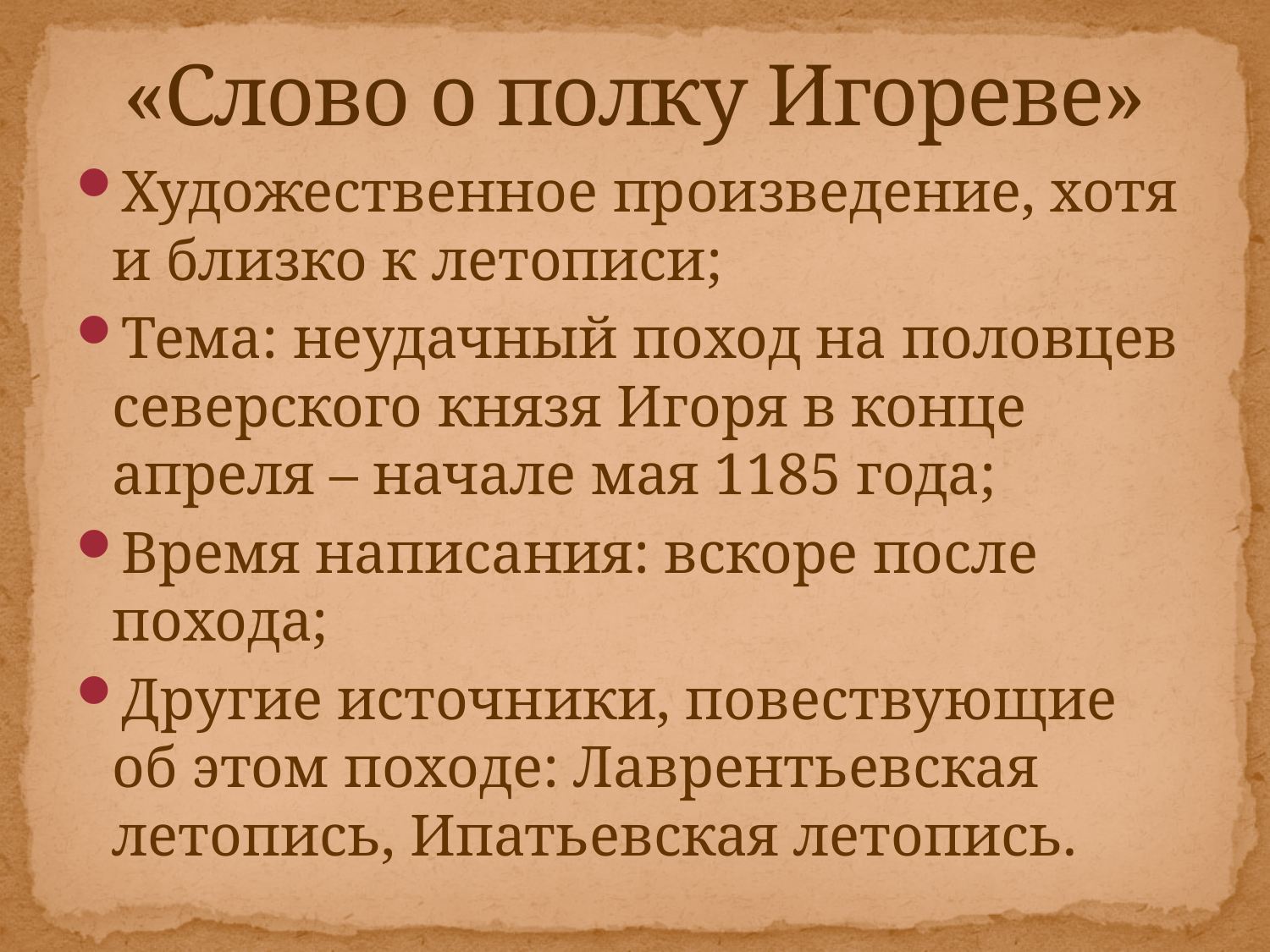

# «Слово о полку Игореве»
Художественное произведение, хотя и близко к летописи;
Тема: неудачный поход на половцев северского князя Игоря в конце апреля – начале мая 1185 года;
Время написания: вскоре после похода;
Другие источники, повествующие об этом походе: Лаврентьевская летопись, Ипатьевская летопись.